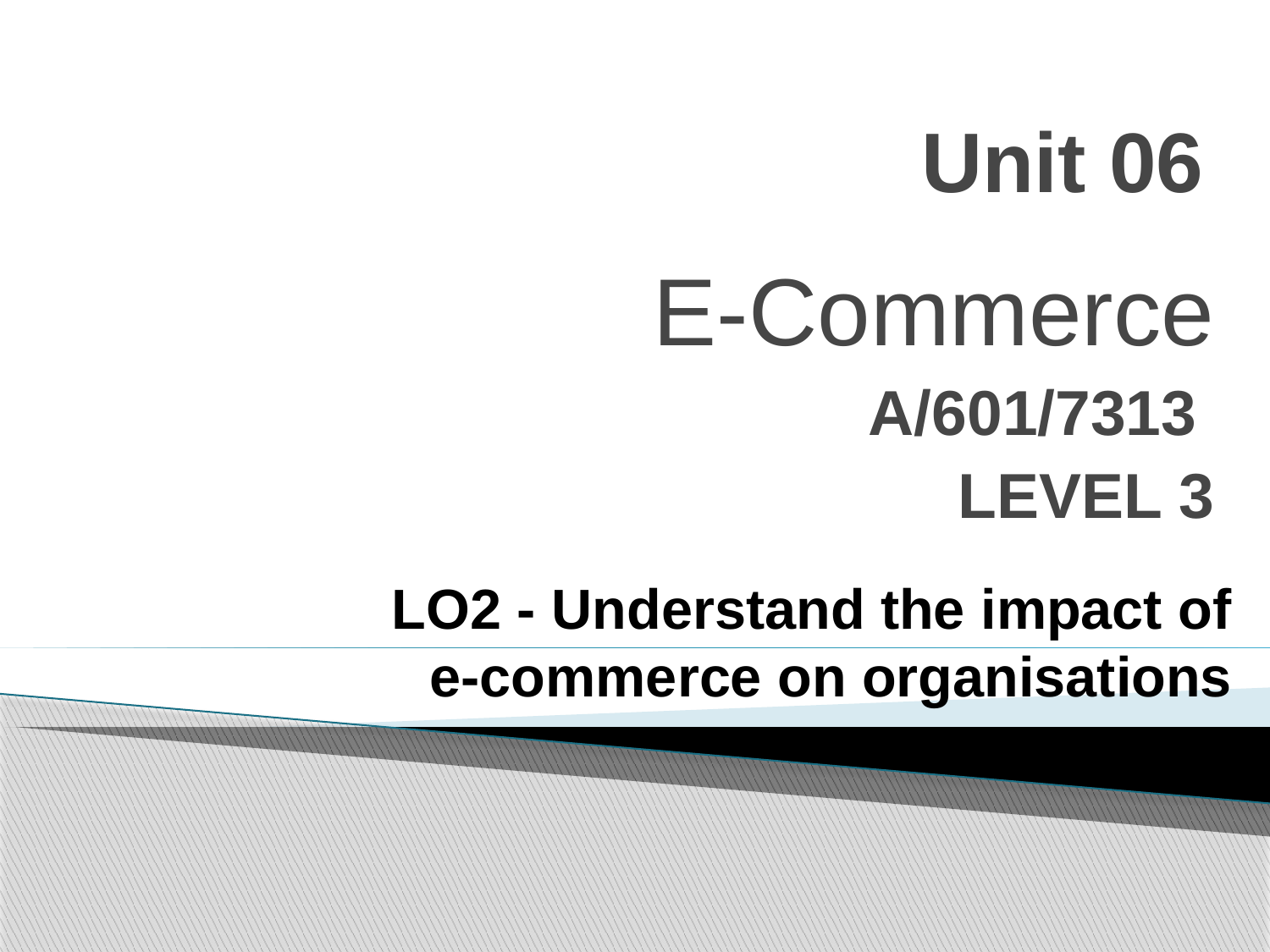

# Unit 06
 E-Commerce
A/601/7313
LEVEL 3
LO2 - Understand the impact of
e-commerce on organisations